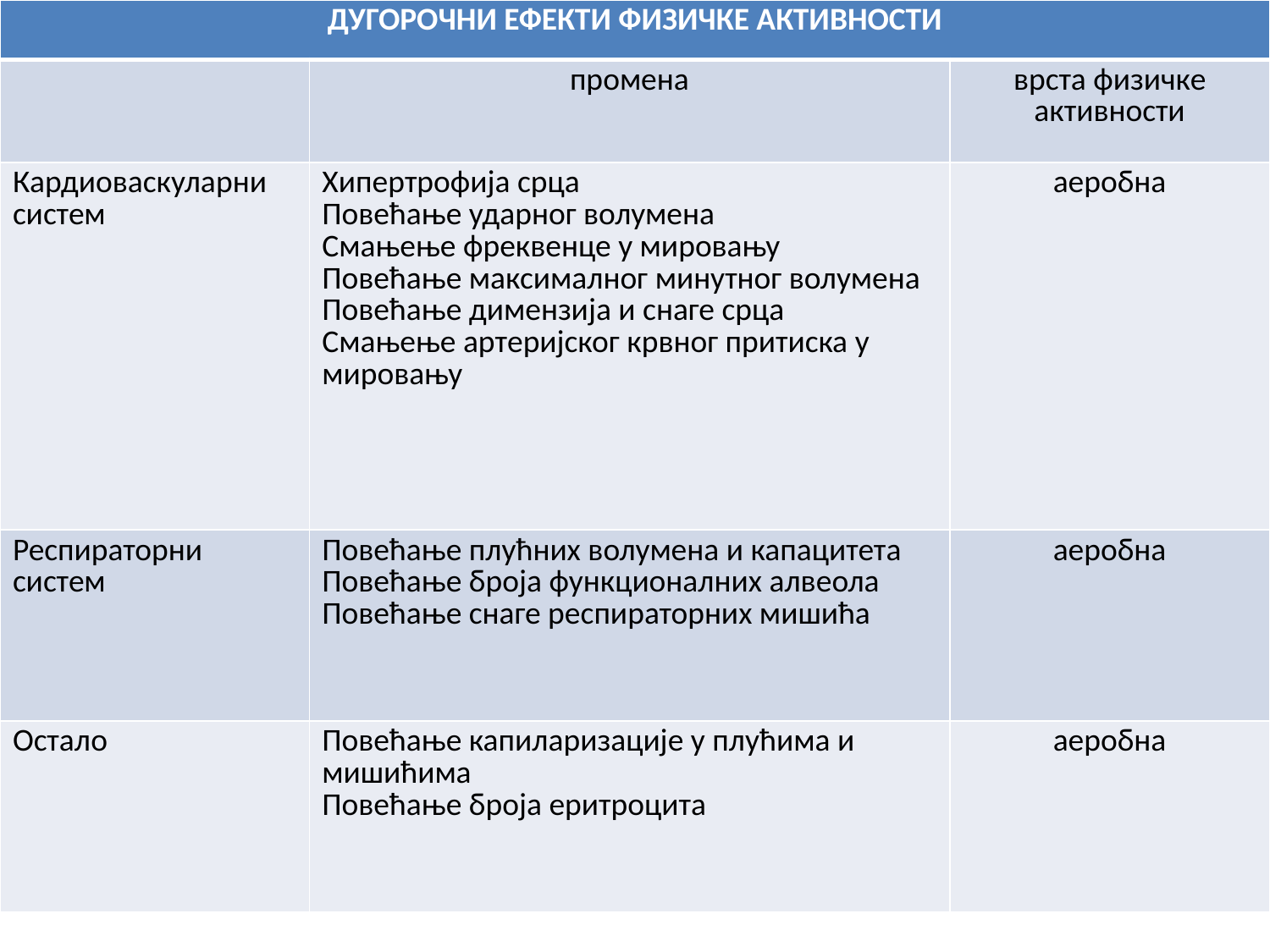

| ДУГОРОЧНИ ЕФЕКТИ ФИЗИЧКЕ АКТИВНОСТИ |  |  |
| --- | --- | --- |
|  | промена | врста физичке активности |
| Кардиоваскуларни систем | Хипертрофија срца Повећање ударног волумена Смањење фреквенце у мировању Повећање максималног минутног волумена Повећање димензија и снаге срца Смањење артеријског крвног притиска у мировању | аеробна |
| Респираторни систем | Повећање плућних волумена и капацитета Повећање броја функционалних алвеола Повећање снаге респираторних мишића | аеробна |
| Остало | Повећање капиларизације у плућима и мишићима Повећање броја еритроцита | аеробна |